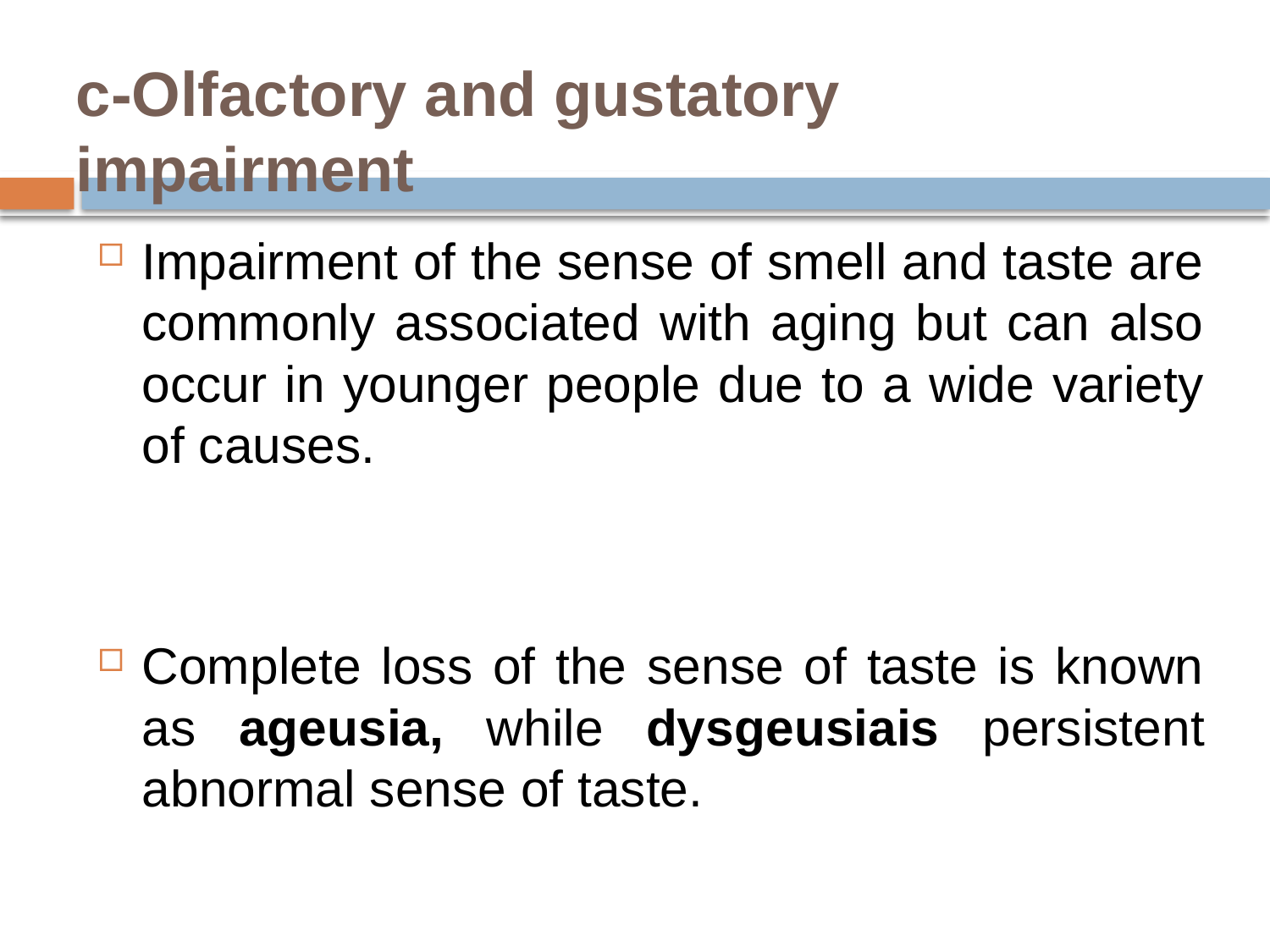

# c-Olfactory and gustatory impairment
Impairment of the sense of smell and taste are commonly associated with aging but can also occur in younger people due to a wide variety of causes.

Complete loss of the sense of taste is known as ageusia, while dysgeusiais persistent abnormal sense of taste.